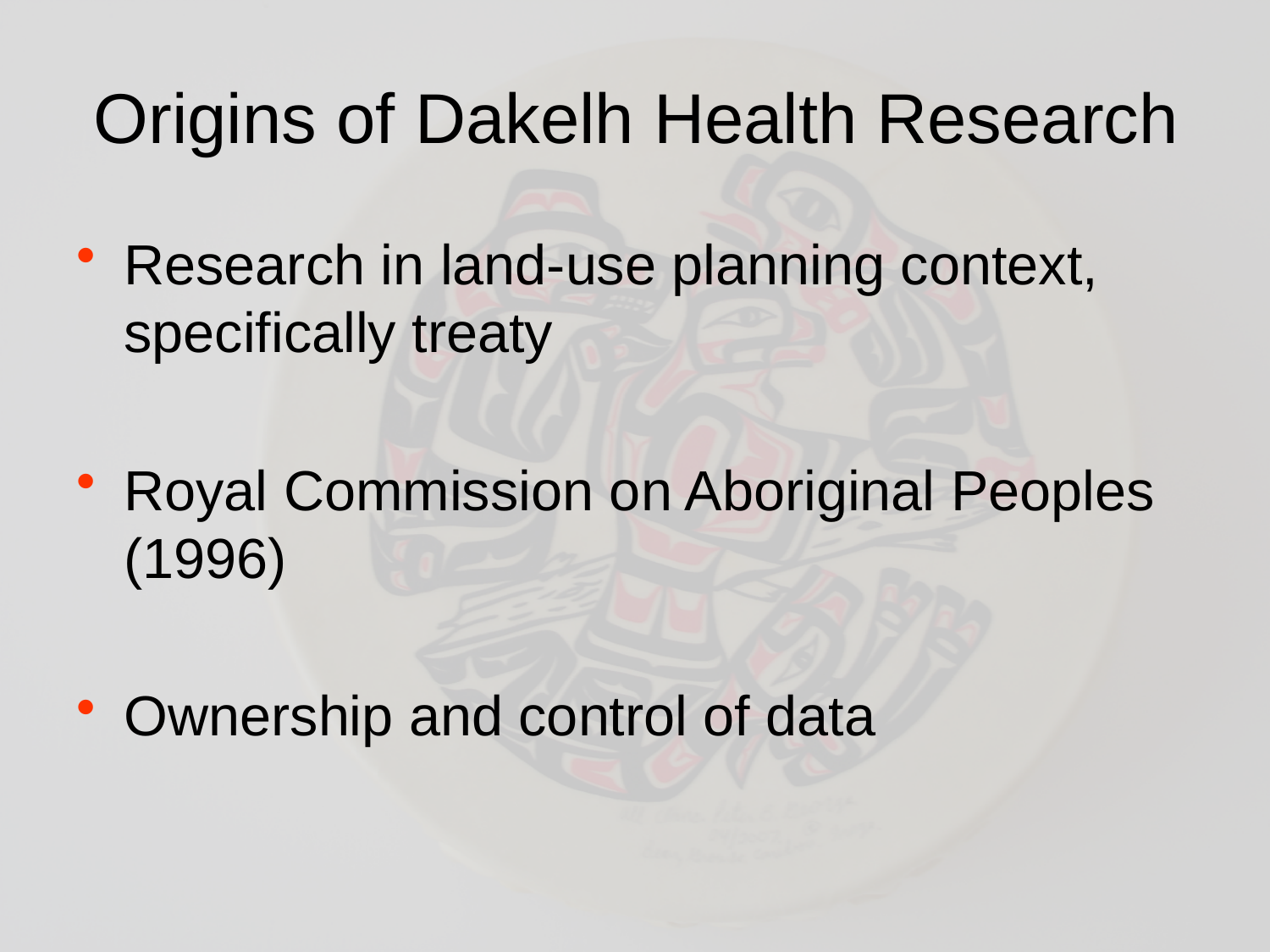

# Origins of Dakelh Health Research
Research in land-use planning context, specifically treaty

Royal Commission on Aboriginal Peoples (1996)

Ownership and control of data